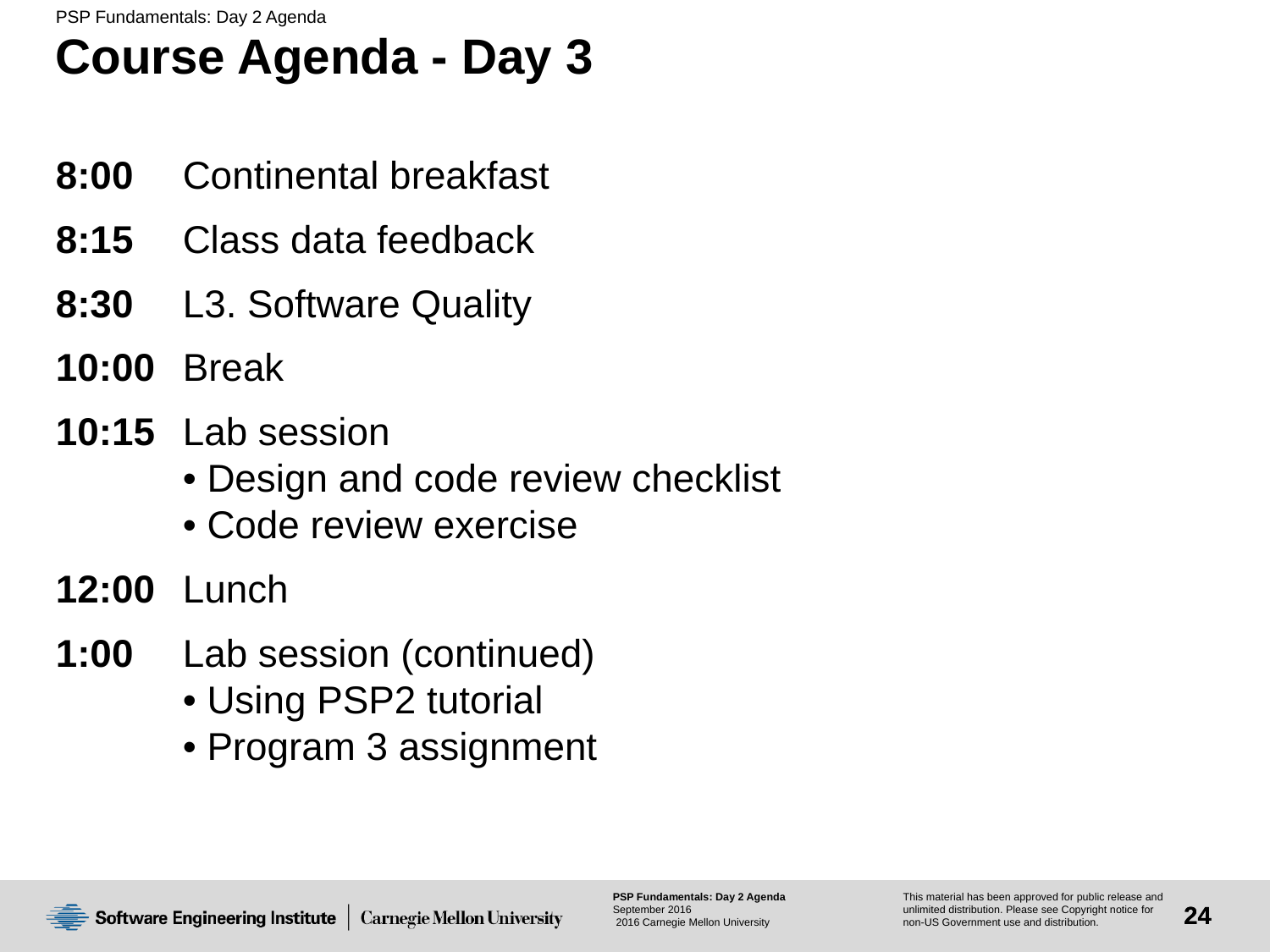

# Course Agenda - Day 3
8:00	Continental breakfast
8:15	Class data feedback
8:30	L3. Software Quality
10:00	Break
10:15	Lab session
	• Design and code review checklist
	• Code review exercise
12:00	Lunch
1:00	Lab session (continued)
	• Using PSP2 tutorial
	• Program 3 assignment